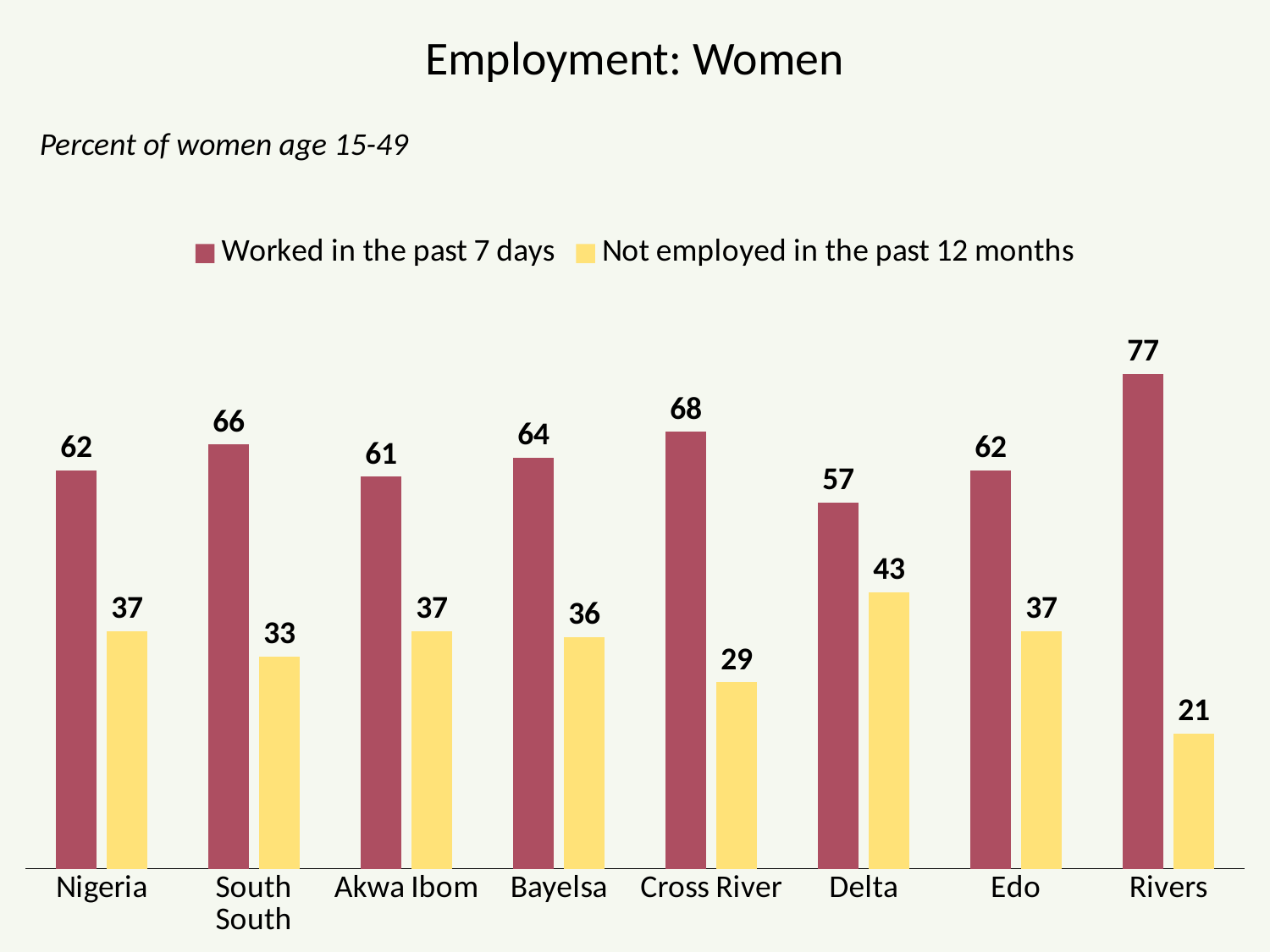

# Employment: Women
Percent of women age 15-49

### Chart

| Category | Worked in the past 7 days | Not employed in the past 12 months |
|---|---|---|
| Nigeria | 62.0 | 37.0 |
| South South | 66.0 | 33.0 |
| Akwa Ibom | 61.0 | 37.0 |
| Bayelsa | 64.0 | 36.0 |
| Cross River | 68.0 | 29.0 |
| Delta | 57.0 | 43.0 |
| Edo | 62.0 | 37.0 |
| Rivers | 77.0 | 21.0 |